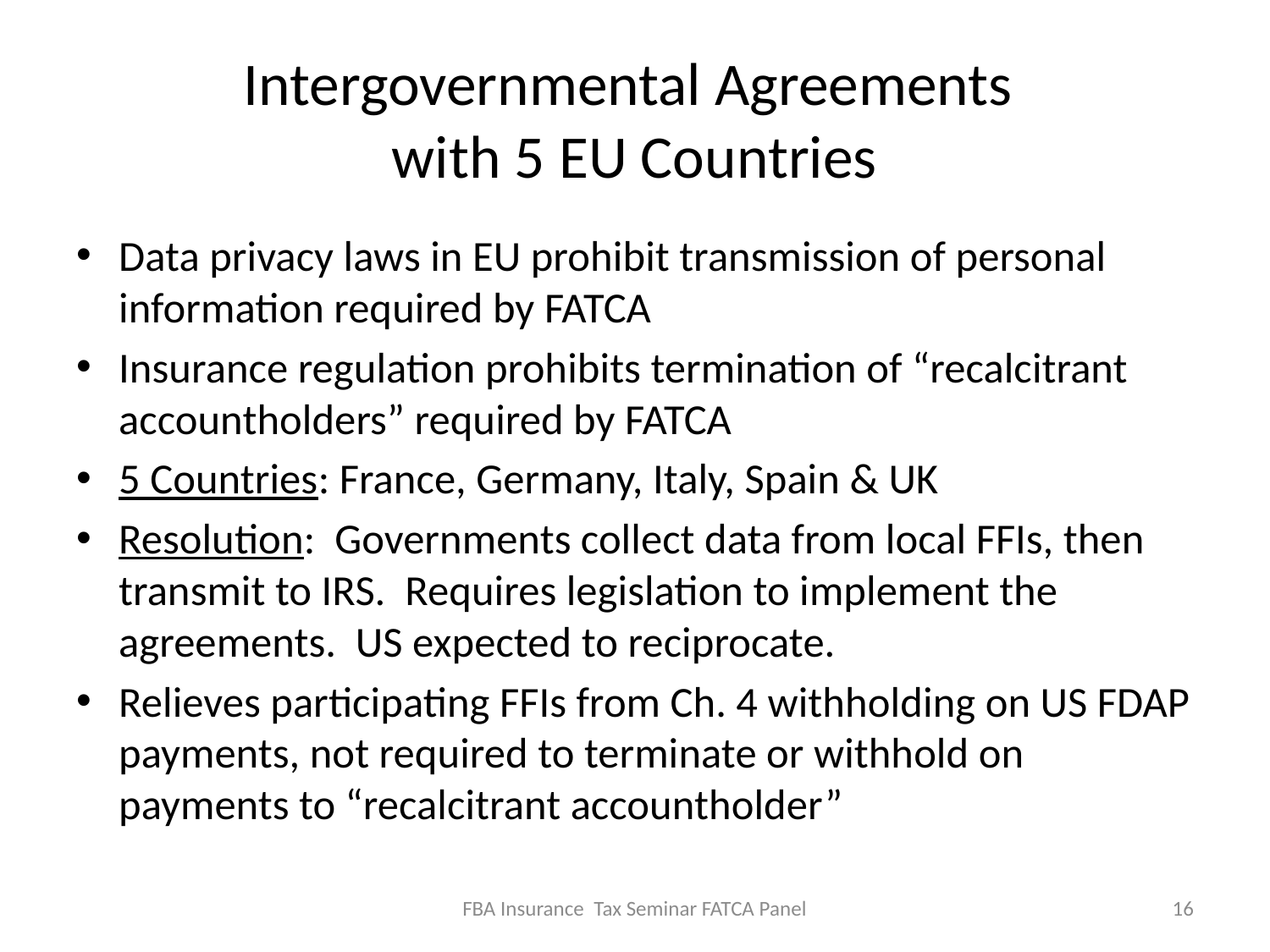

# Intergovernmental Agreements with 5 EU Countries
Data privacy laws in EU prohibit transmission of personal information required by FATCA
Insurance regulation prohibits termination of “recalcitrant accountholders” required by FATCA
5 Countries: France, Germany, Italy, Spain & UK
Resolution:  Governments collect data from local FFIs, then transmit to IRS.  Requires legislation to implement the agreements.  US expected to reciprocate.
Relieves participating FFIs from Ch. 4 withholding on US FDAP payments, not required to terminate or withhold on payments to “recalcitrant accountholder”
FBA Insurance  Tax Seminar FATCA Panel
16